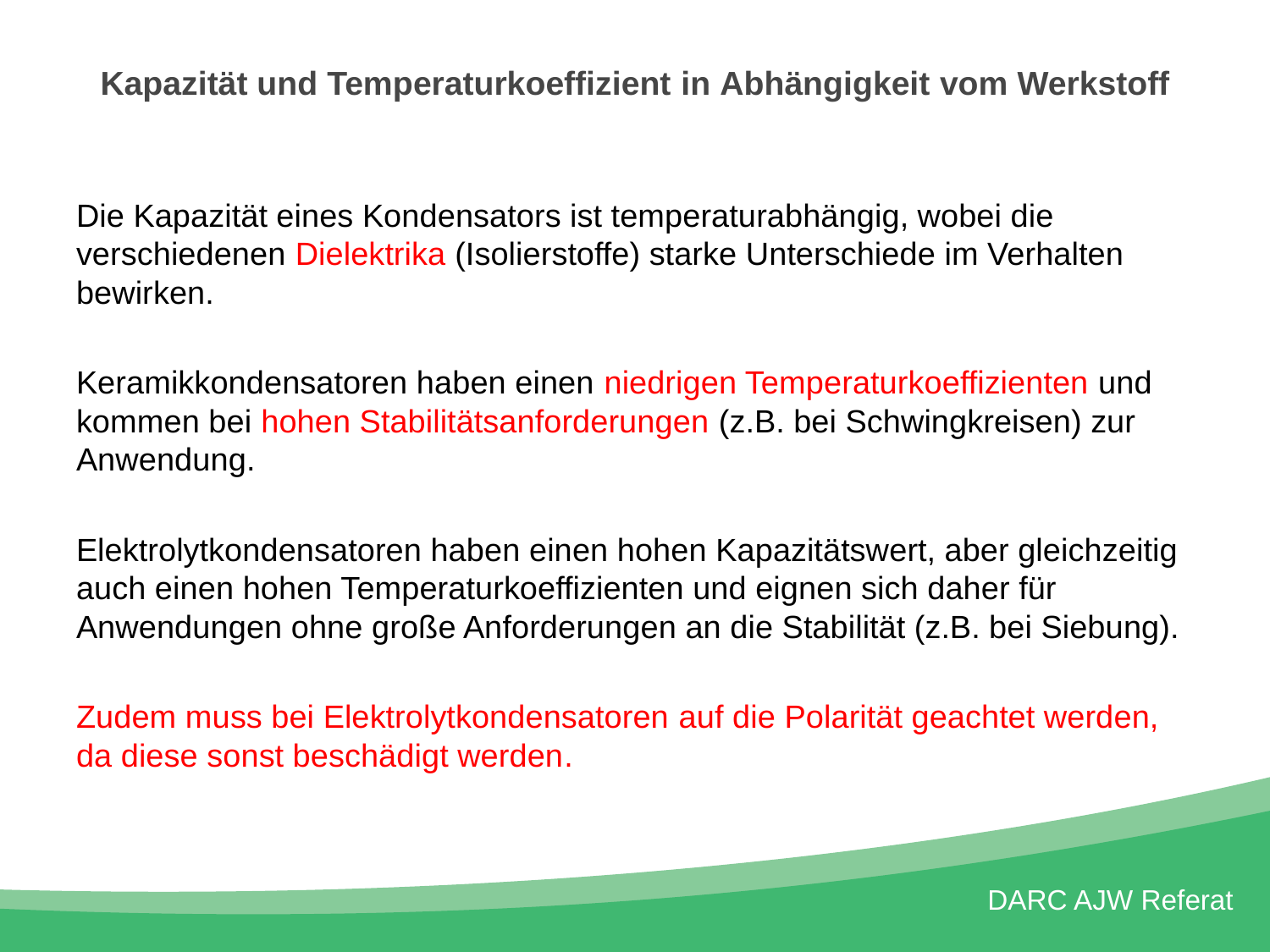

# Kapazität und Temperaturkoeffizient in Abhängigkeit vom Werkstoff
Die Kapazität eines Kondensators ist temperaturabhängig, wobei die verschiedenen Dielektrika (Isolierstoffe) starke Unterschiede im Verhalten bewirken.

Keramikkondensatoren haben einen niedrigen Temperaturkoeffizienten und kommen bei hohen Stabilitätsanforderungen (z.B. bei Schwingkreisen) zur Anwendung.

Elektrolytkondensatoren haben einen hohen Kapazitätswert, aber gleichzeitig auch einen hohen Temperaturkoeffizienten und eignen sich daher für Anwendungen ohne große Anforderungen an die Stabilität (z.B. bei Siebung).

Zudem muss bei Elektrolytkondensatoren auf die Polarität geachtet werden, da diese sonst beschädigt werden.